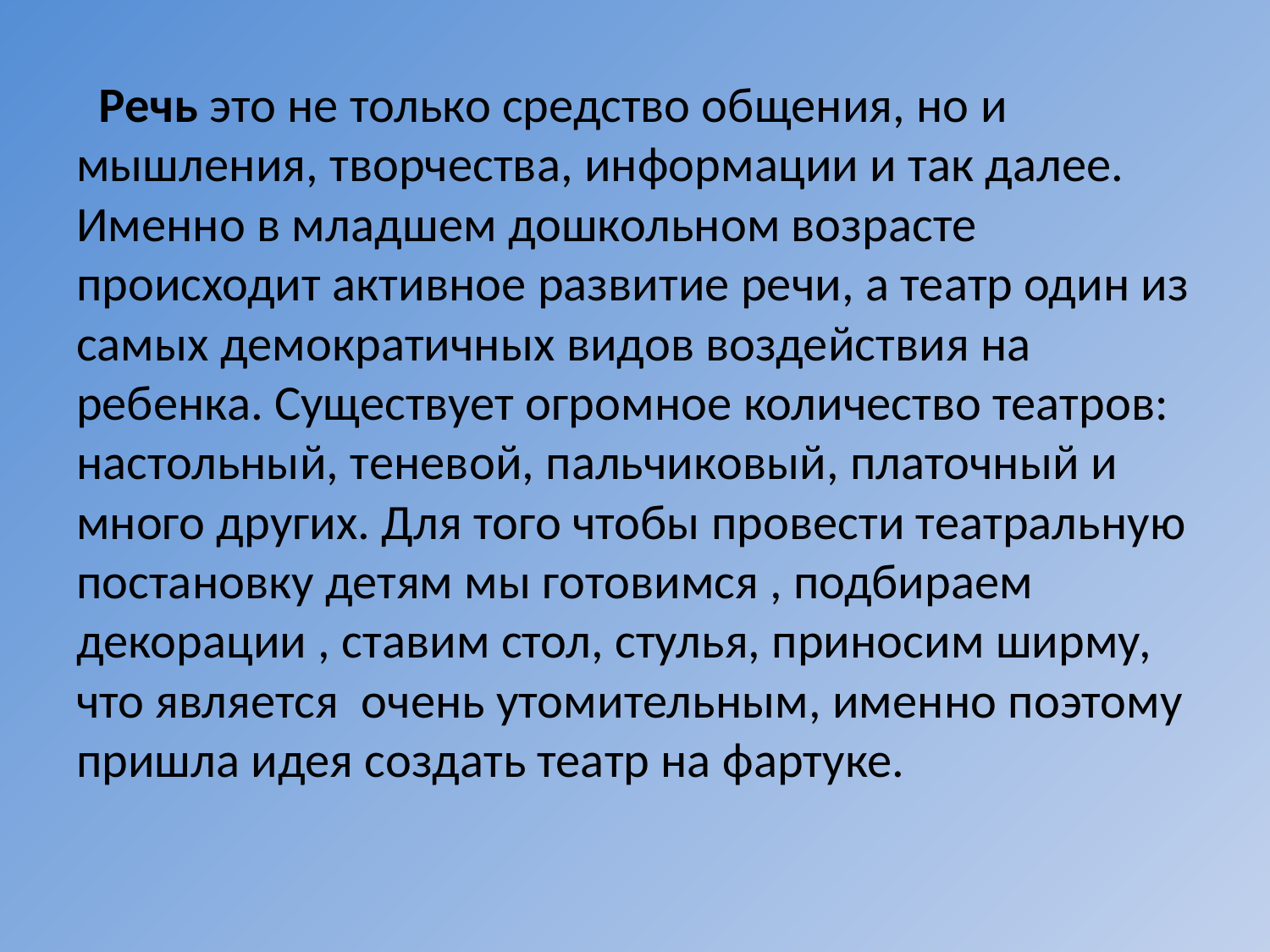

Речь это не только средство общения, но и мышления, творчества, информации и так далее. Именно в младшем дошкольном возрасте происходит активное развитие речи, а театр один из самых демократичных видов воздействия на ребенка. Существует огромное количество театров: настольный, теневой, пальчиковый, платочный и много других. Для того чтобы провести театральную постановку детям мы готовимся , подбираем декорации , ставим стол, стулья, приносим ширму, что является  очень утомительным, именно поэтому пришла идея создать театр на фартуке.